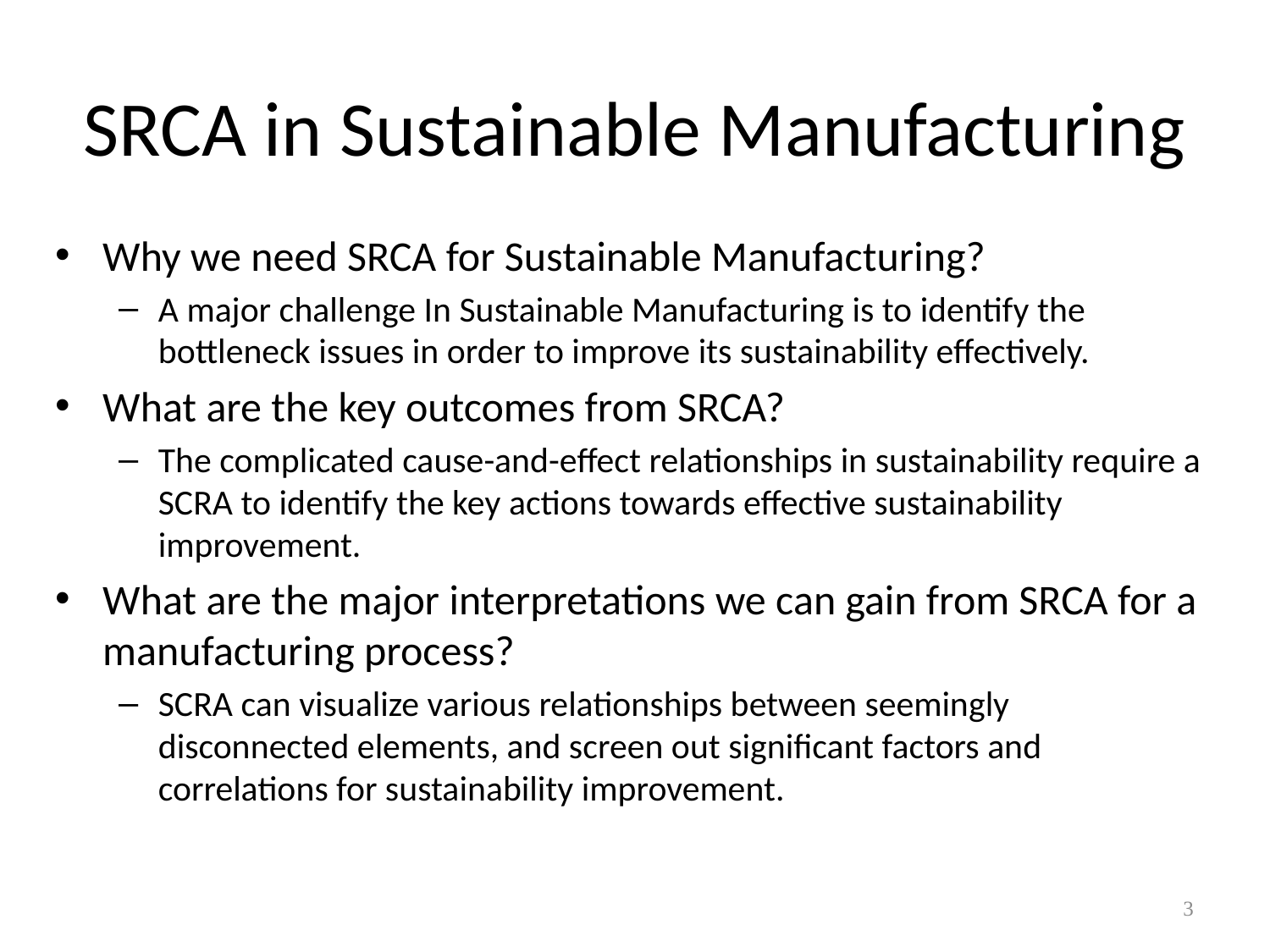

# SRCA in Sustainable Manufacturing
Why we need SRCA for Sustainable Manufacturing?
A major challenge In Sustainable Manufacturing is to identify the bottleneck issues in order to improve its sustainability effectively.
What are the key outcomes from SRCA?
The complicated cause-and-effect relationships in sustainability require a SCRA to identify the key actions towards effective sustainability improvement.
What are the major interpretations we can gain from SRCA for a manufacturing process?
SCRA can visualize various relationships between seemingly disconnected elements, and screen out significant factors and correlations for sustainability improvement.

3